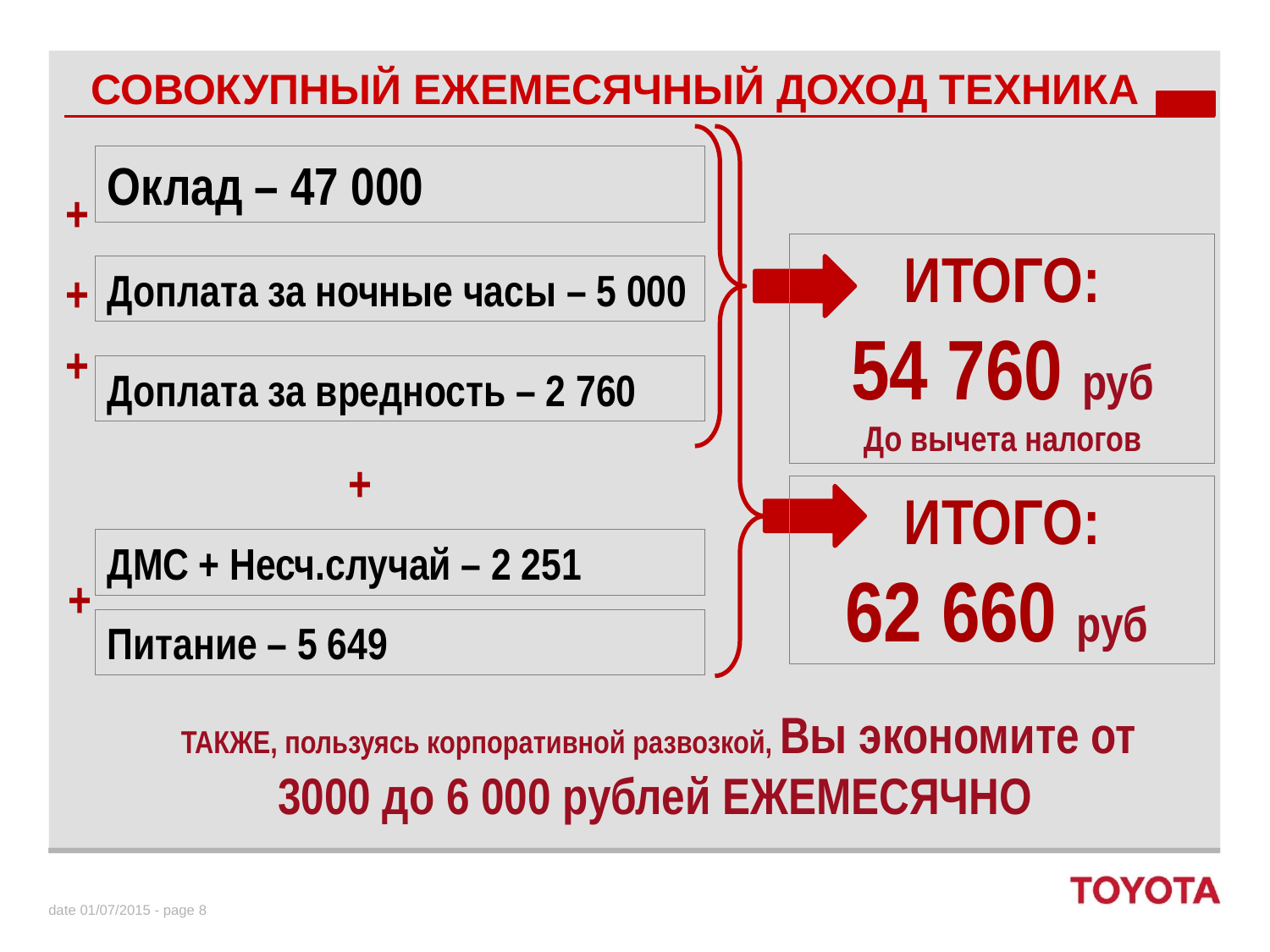

СОВОКУПНЫЙ ЕЖЕМЕСЯЧНЫЙ ДОХОД ТЕХНИКА

Оклад – 47 000
+
+
+
+
ИТОГО:
54 760 руб
До вычета налогов
Доплата за ночные часы – 5 000

Доплата за вредность – 2 760
+
ИТОГО:
62 660 руб

ДМС + Несч.случай – 2 251
Питание – 5 649
 ТАКЖЕ, пользуясь корпоративной развозкой, Вы экономите от 3000 до 6 000 рублей ЕЖЕМЕСЯЧНО